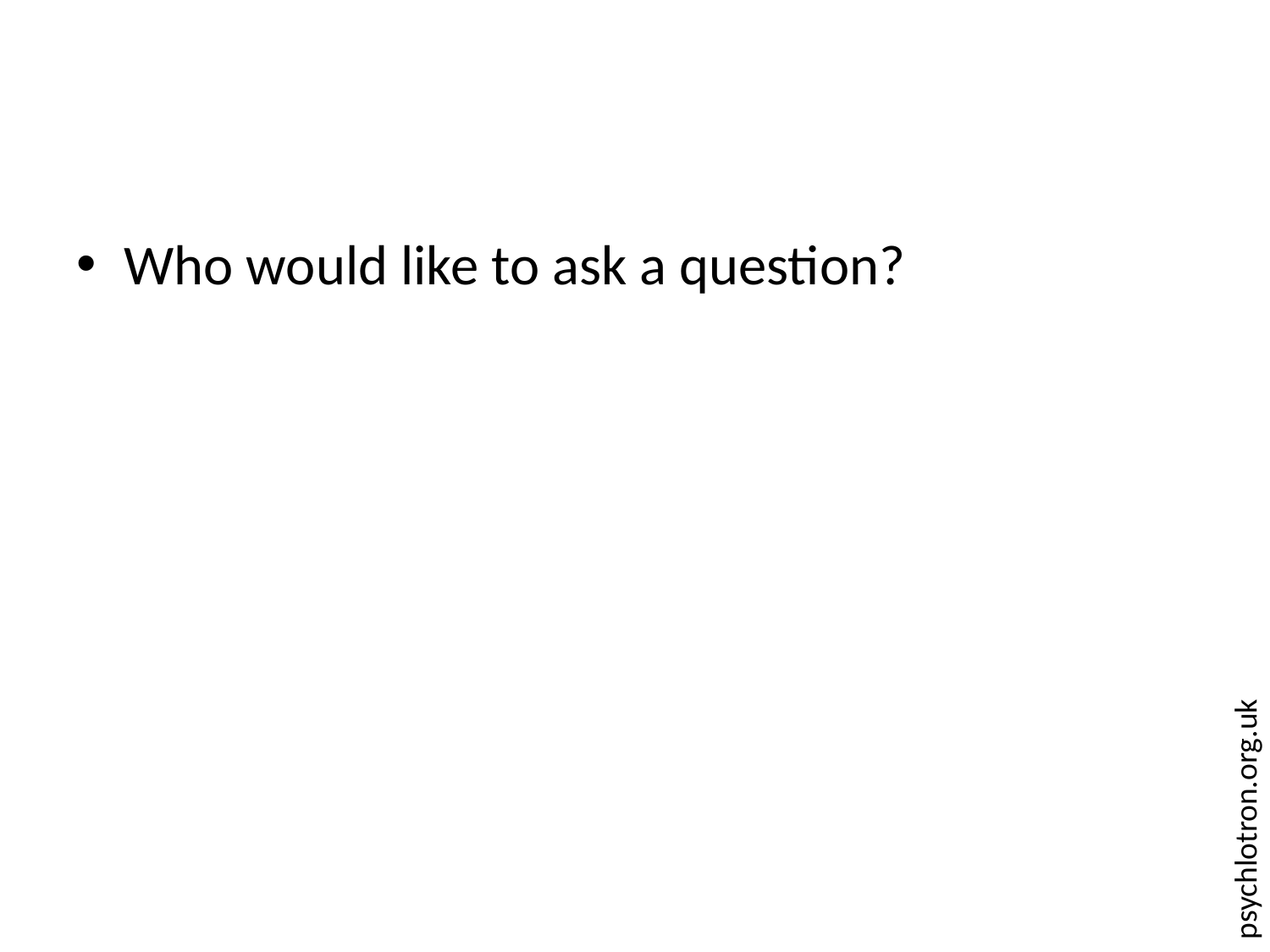

#
Who would like to ask a question?